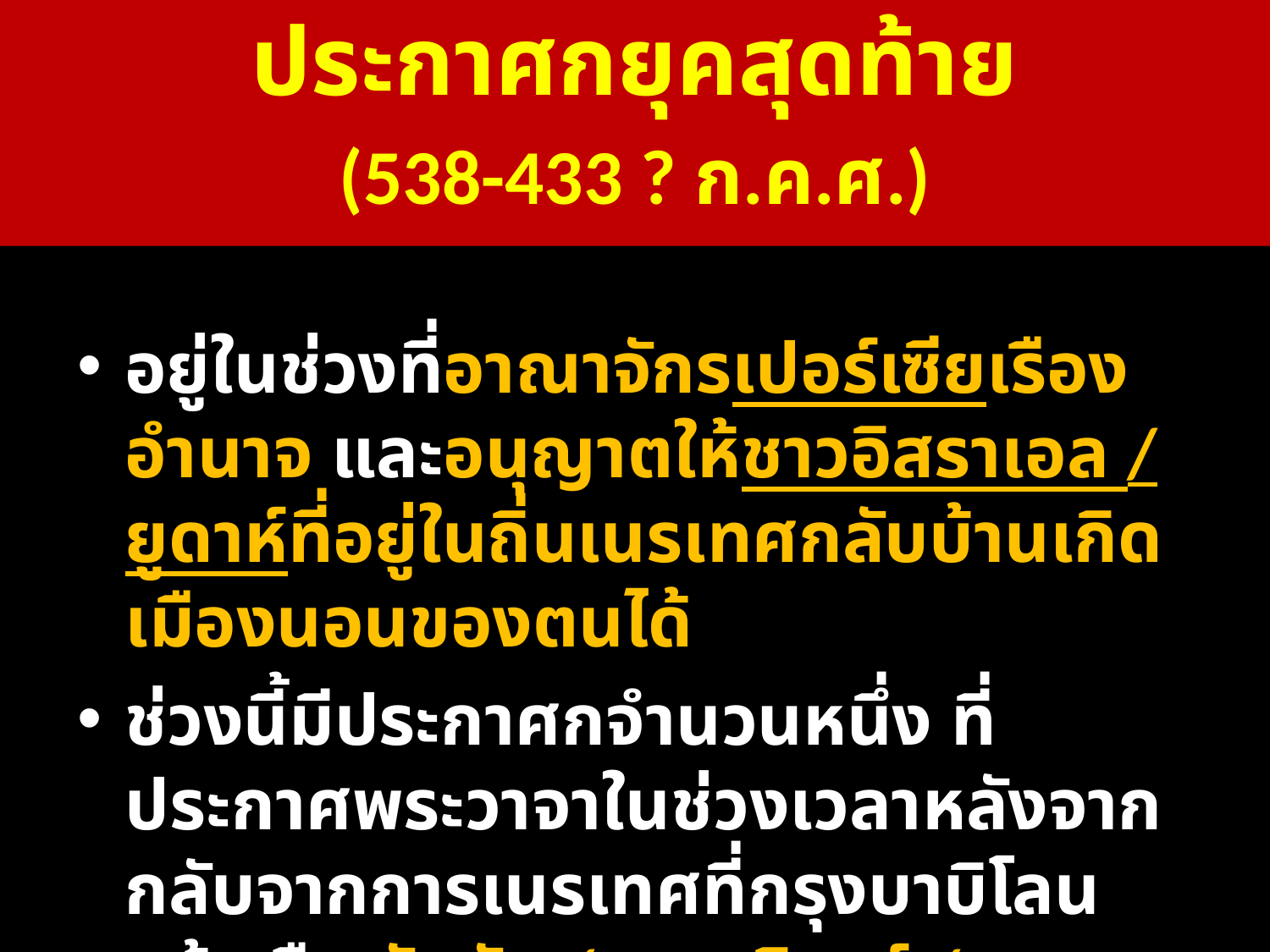

ประกาศกยุคสุดท้าย
(538-433 ? ก.ค.ศ.)
อยู่ในช่วงที่อาณาจักรเปอร์เซียเรืองอำนาจ และอนุญาตให้ชาวอิสราเอล / ยูดาห์ที่อยู่ในถิ่นเนรเทศกลับบ้านเกิดเมืองนอนของตนได้
ช่วงนี้มีประกาศกจำนวนหนึ่ง ที่ประกาศพระวาจาในช่วงเวลาหลังจากกลับจากการเนรเทศที่กรุงบาบิโลนแล้ว คือ ฮักกัย / เศคาริยาห์ / มาลาคี / โยเอล